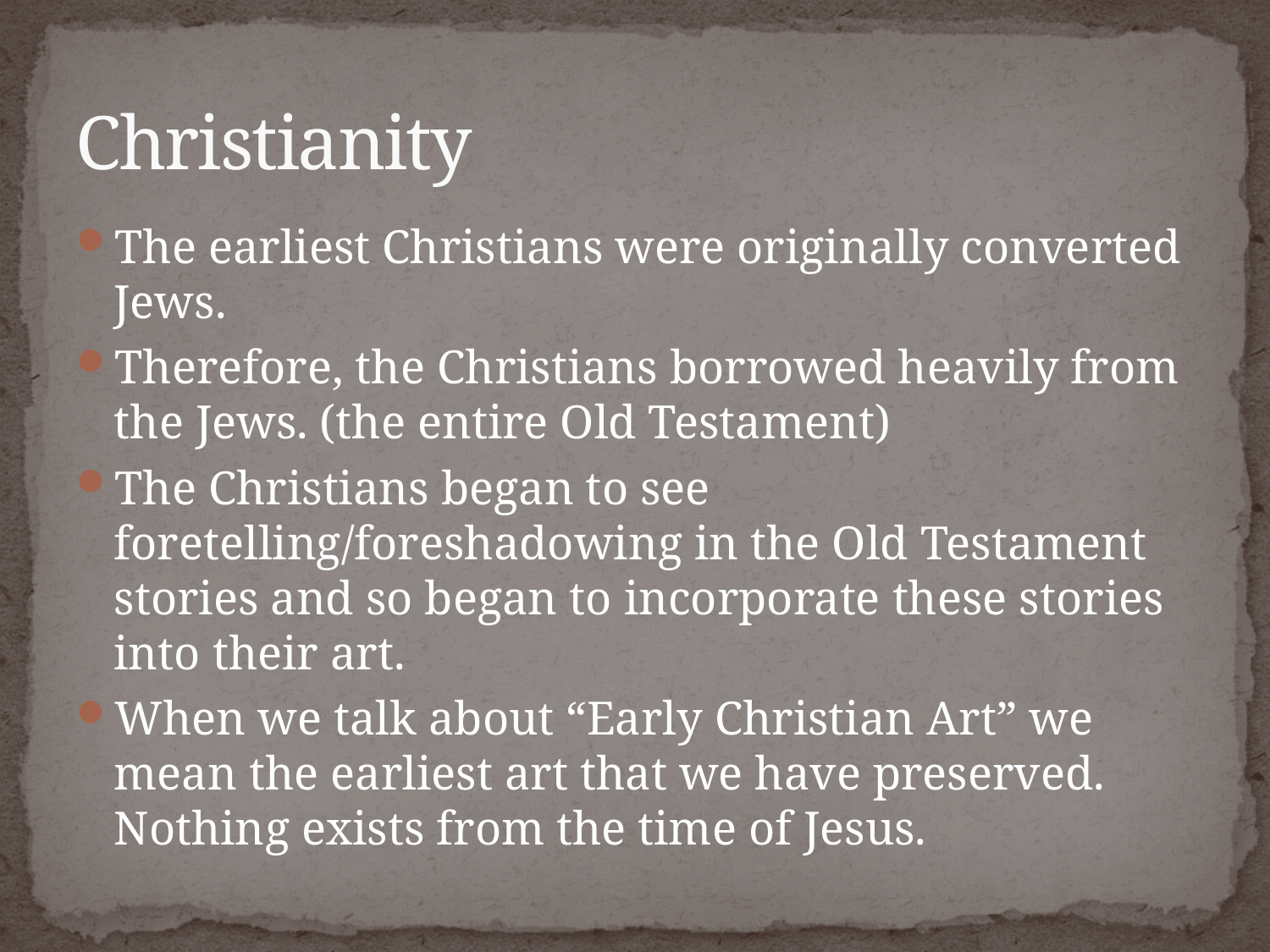

# Christianity
The earliest Christians were originally converted Jews.
Therefore, the Christians borrowed heavily from the Jews. (the entire Old Testament)
The Christians began to see foretelling/foreshadowing in the Old Testament stories and so began to incorporate these stories into their art.
When we talk about “Early Christian Art” we mean the earliest art that we have preserved.  Nothing exists from the time of Jesus.